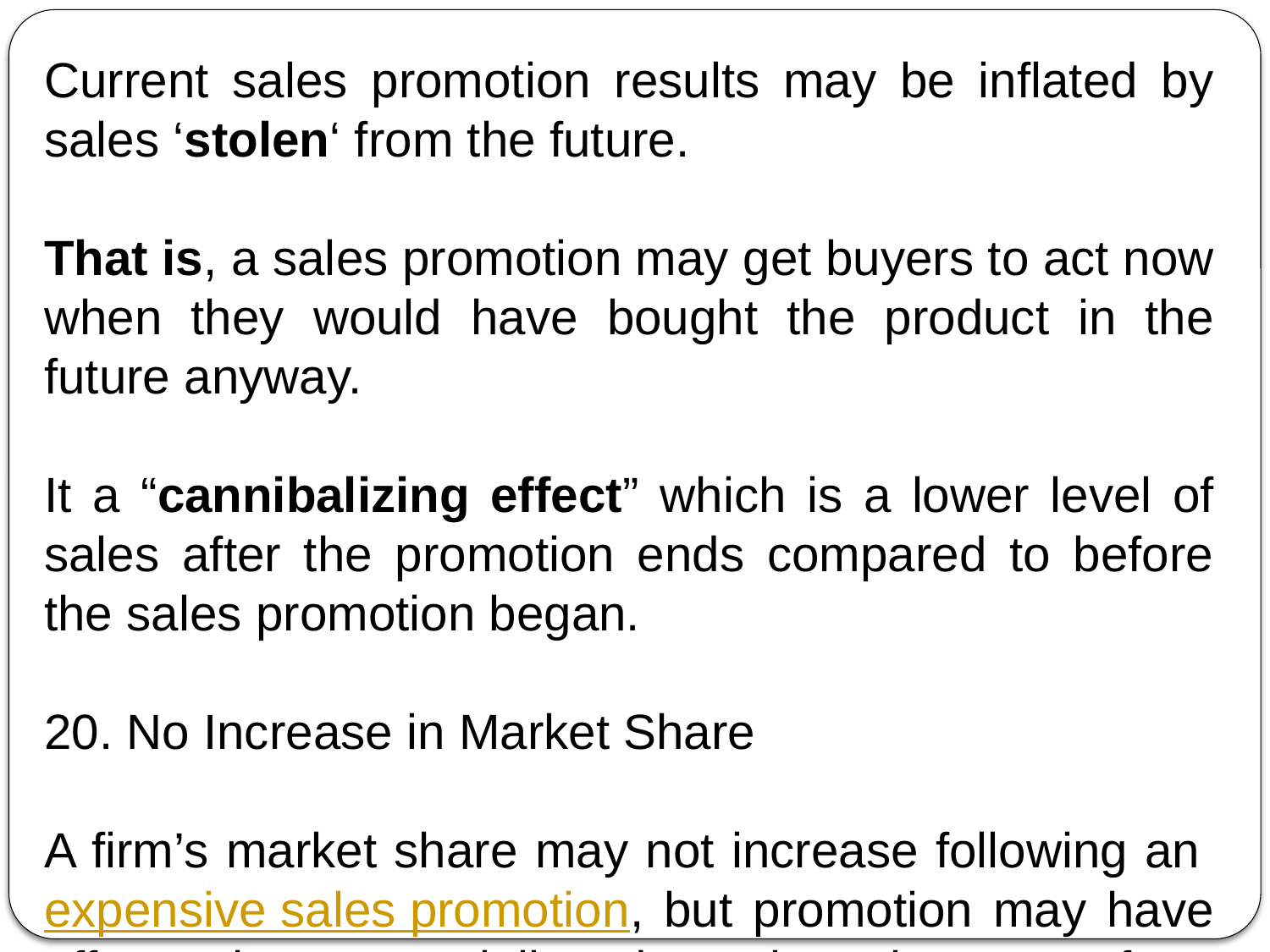

Current sales promotion results may be inflated by sales ‘stolen‘ from the future.

That is, a sales promotion may get buyers to act now when they would have bought the product in the future anyway.

It a “cannibalizing effect” which is a lower level of sales after the promotion ends compared to before the sales promotion began.

20. No Increase in Market Share

A firm’s market share may not increase following an expensive sales promotion, but promotion may have offset the potentially damaging impact of a competitor’s promotional activity